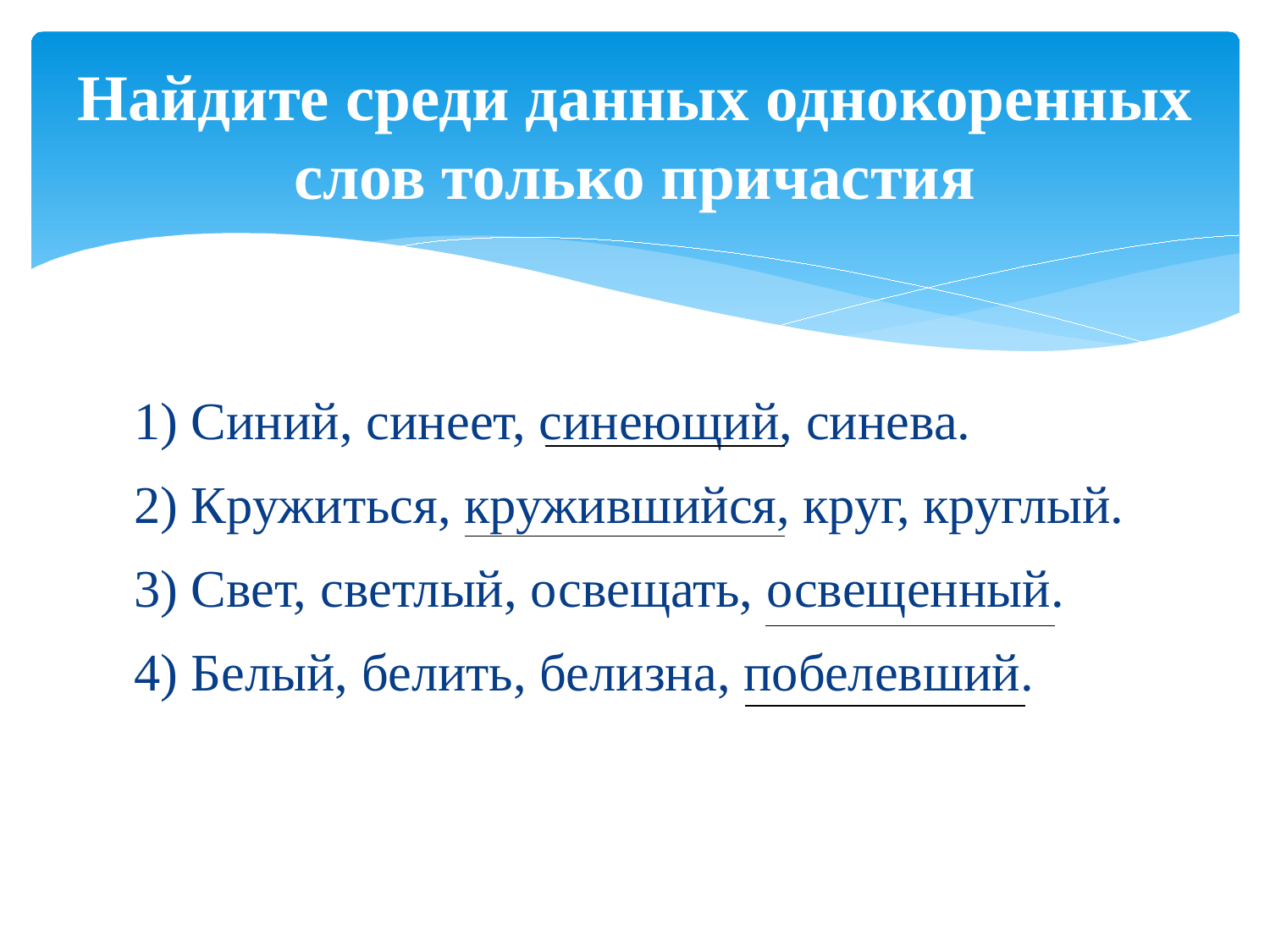

# Найдите среди данных однокоренных слов только причастия
1) Синий, синеет, синеющий, синева.
2) Кружиться, кружившийся, круг, круглый.
3) Свет, светлый, освещать, освещенный.
4) Белый, белить, белизна, побелевший.